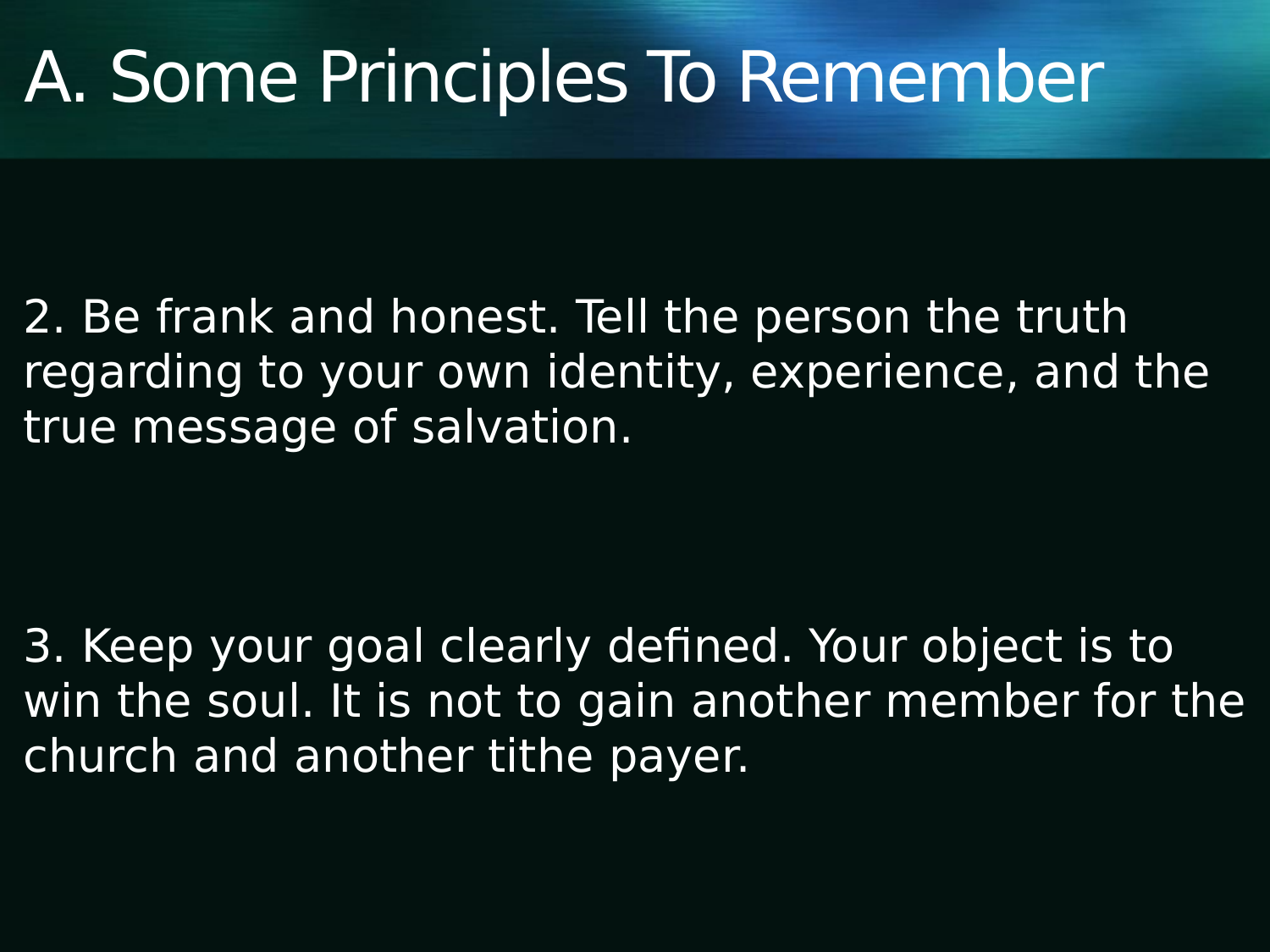

# A. Some Principles To Remember
2. Be frank and honest. Tell the person the truth regarding to your own identity, experience, and the true message of salvation.

3. Keep your goal clearly defined. Your object is to win the soul. It is not to gain another member for the church and another tithe payer.